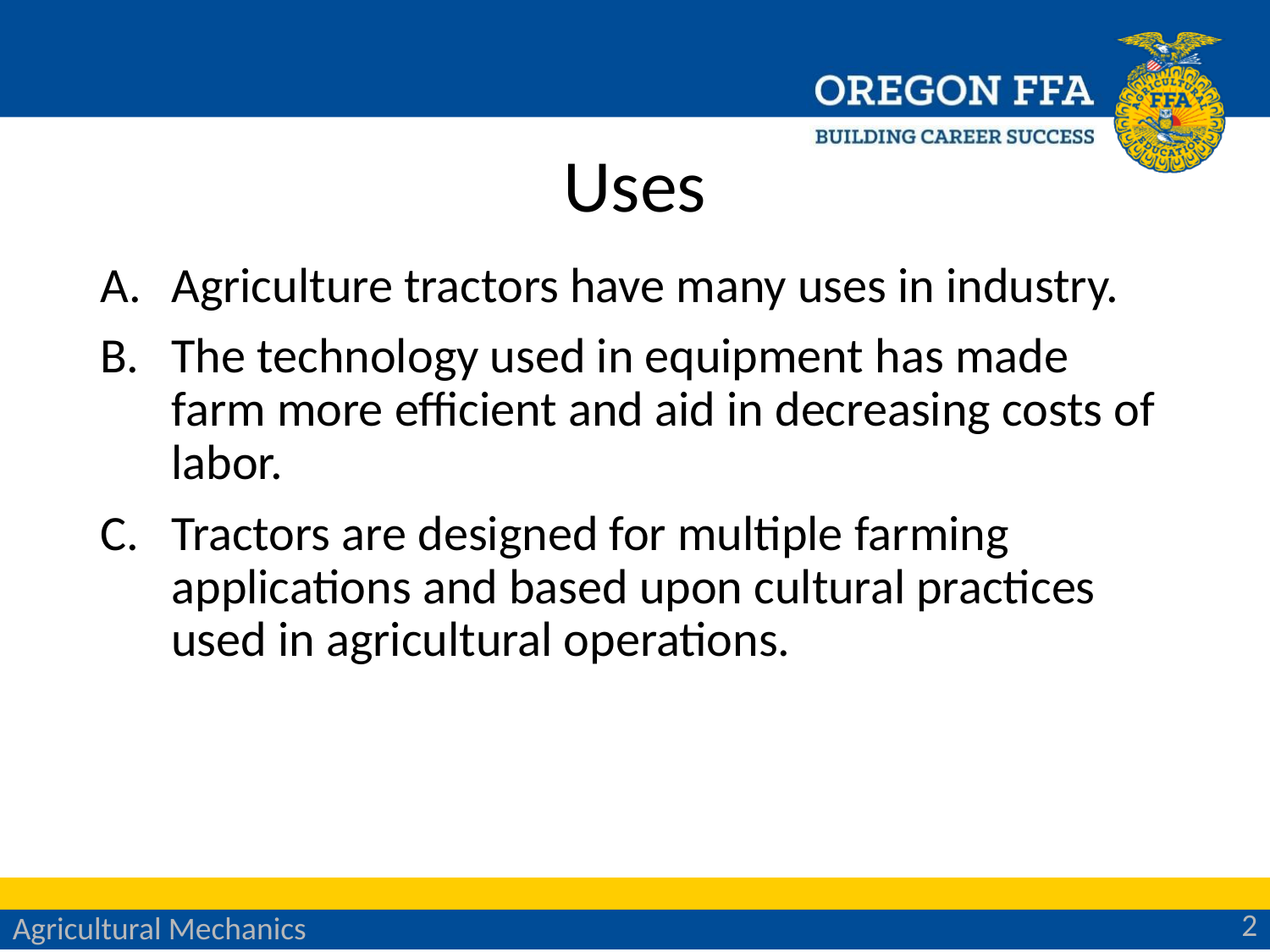

# Uses
Agriculture tractors have many uses in industry.
The technology used in equipment has made farm more efficient and aid in decreasing costs of labor.
Tractors are designed for multiple farming applications and based upon cultural practices used in agricultural operations.

2
Agricultural Mechanics